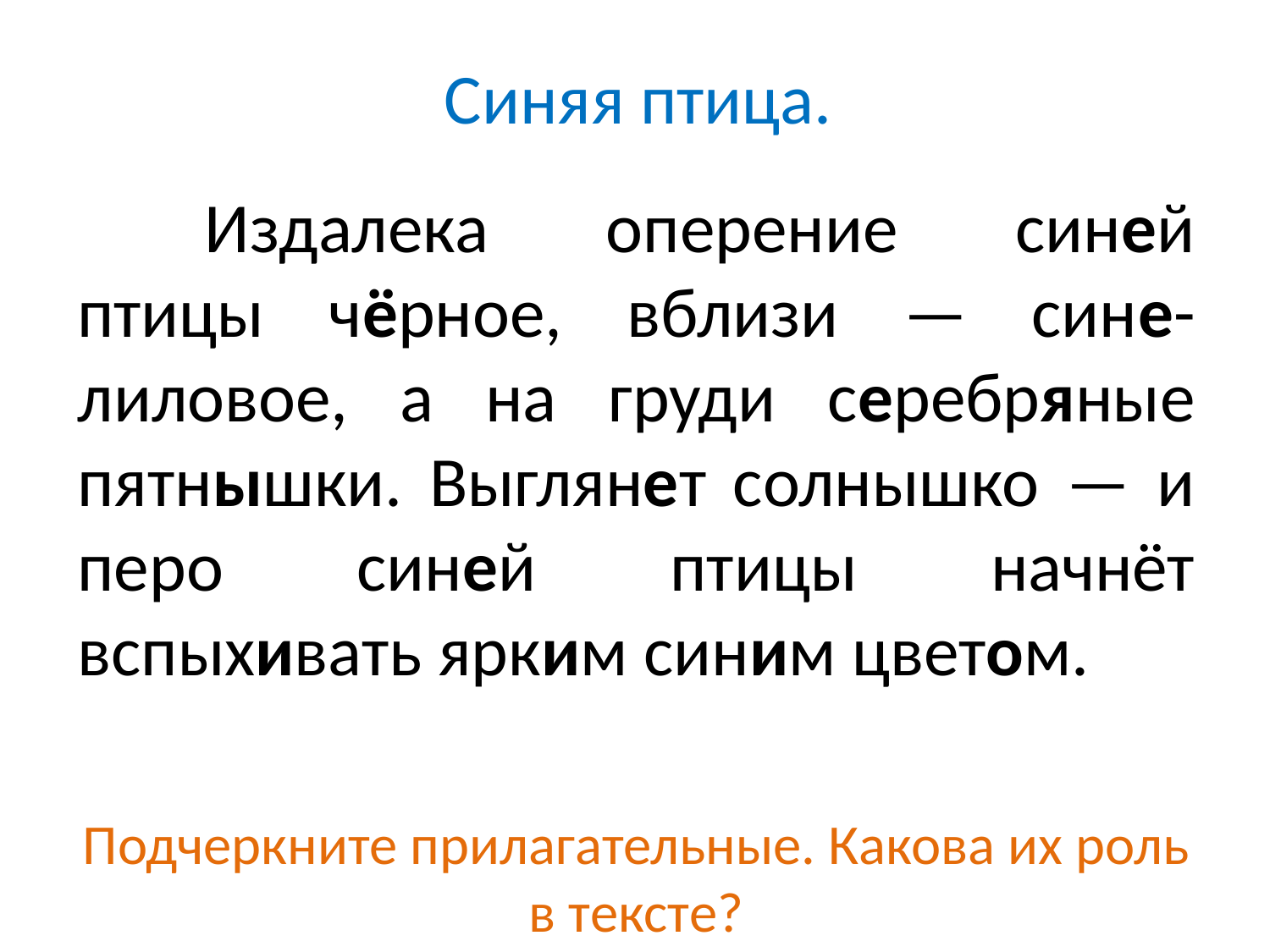

# Синяя птица.
	Издалека оперение синей птицы чёрное, вблизи — сине-лиловое, а на груди серебряные пятнышки. Выглянет солнышко — и перо синей птицы начнёт вспыхивать ярким синим цветом.
Подчеркните прилагательные. Какова их роль в тексте?